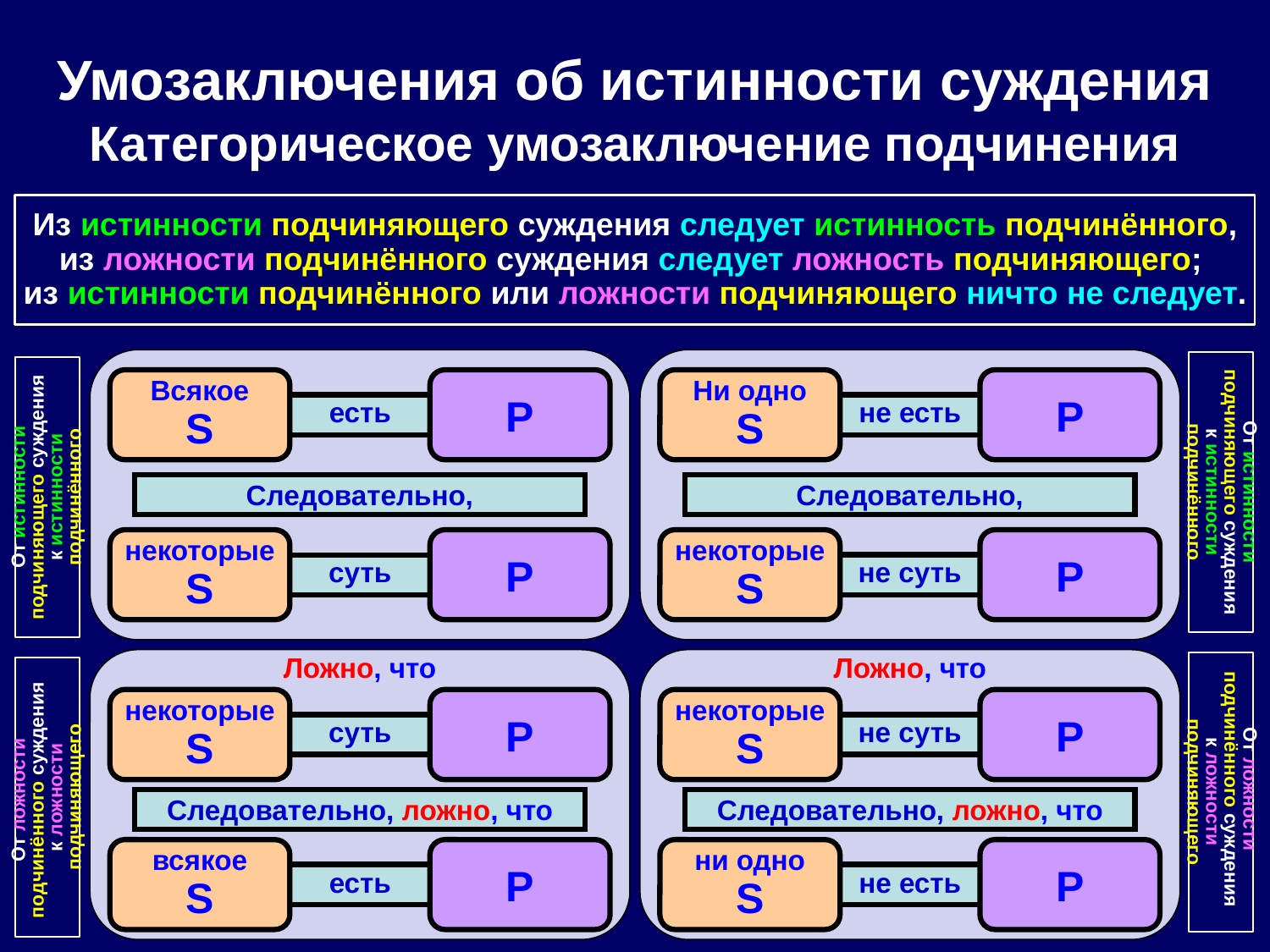

Умозаключения об истинности суждения Категорическое умозаключение подчинения
Из истинности подчиняющего суждения следует истинность подчинённого, из ложности подчинённого суждения следует ложность подчиняющего;
из истинности подчинённого или ложности подчиняющего ничто не следует.

Всякое
S
P
Ни одно
S
P
есть
не есть
От истинности подчиняющего суждения к истинности подчинённого
От истинности подчиняющего суждения к истинности подчинённого
Следовательно,
Следовательно,
некоторые
S
P
некоторые
S
P
не суть
суть
Ложно, что
Ложно, что
некоторые
S
P
некоторые
S
P
суть
не суть
От ложности
подчинённого суждения
к ложности подчиняющего
От ложности
подчинённого суждения
к ложности подчиняющего
Следовательно, ложно, что
Следовательно, ложно, что
всякое
S
P
ни одно
S
P
есть
не есть